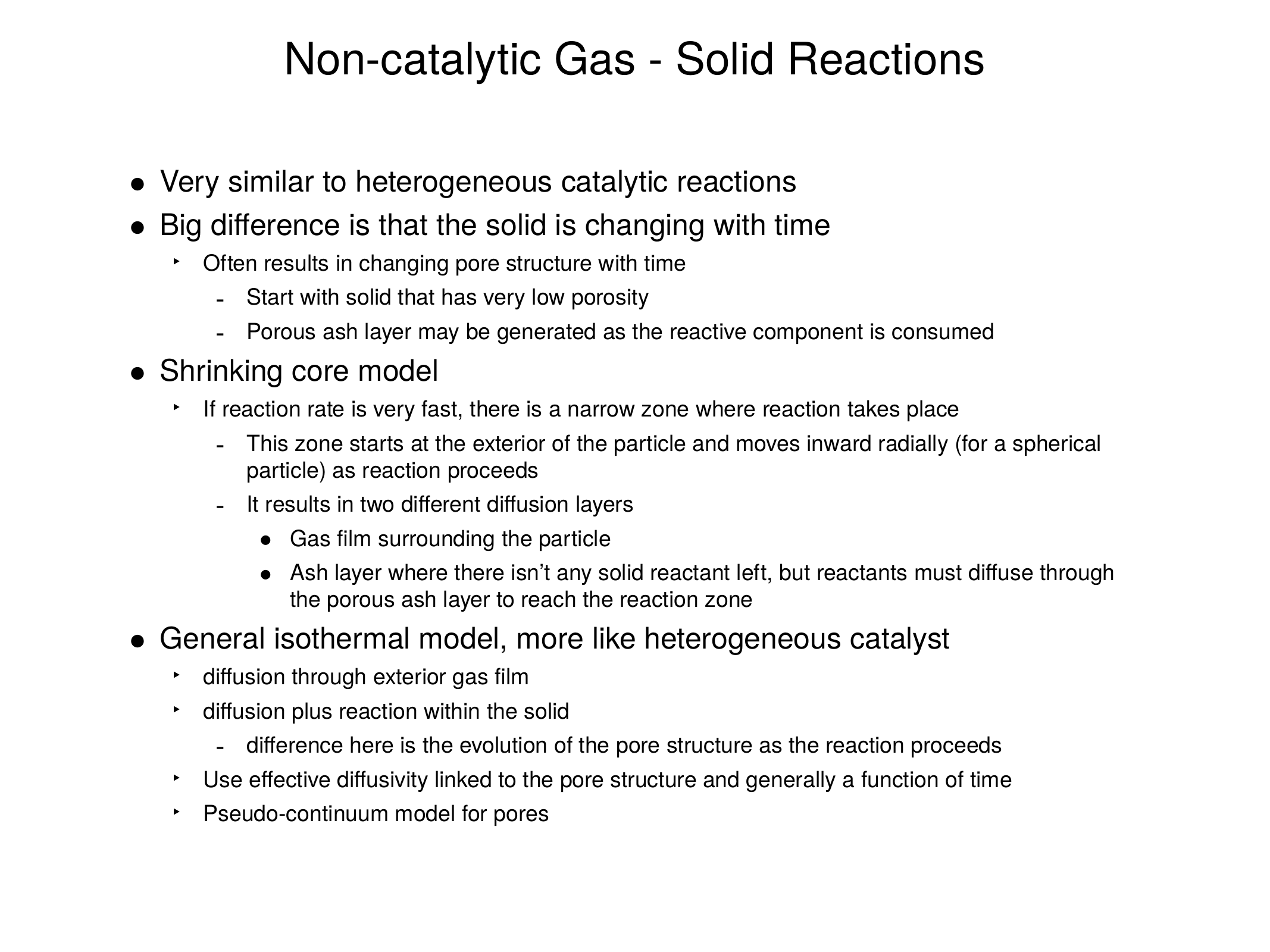

# Non-catalytic Gas - Solid Reactions
Very similar to heterogeneous catalytic reactions
Big difference is that the solid is changing with time
Often results in changing pore structure with time
Start with solid that has very low porosity
Porous ash layer may be generated as the reactive component is consumed
Shrinking core model
If reaction rate is very fast, there is a narrow zone where reaction takes place
This zone starts at the exterior of the particle and moves inward radially (for a spherical particle) as reaction proceeds
It results in two different diffusion layers
Gas film surrounding the particle
Ash layer where there isn’t any solid reactant left, but reactants must diffuse through the porous ash layer to reach the reaction zone
General isothermal model, more like heterogeneous catalyst
diffusion through exterior gas film
diffusion plus reaction within the solid
difference here is the evolution of the pore structure as the reaction proceeds
Use effective diffusivity linked to the pore structure and generally a function of time
Pseudo-continuum model for pores